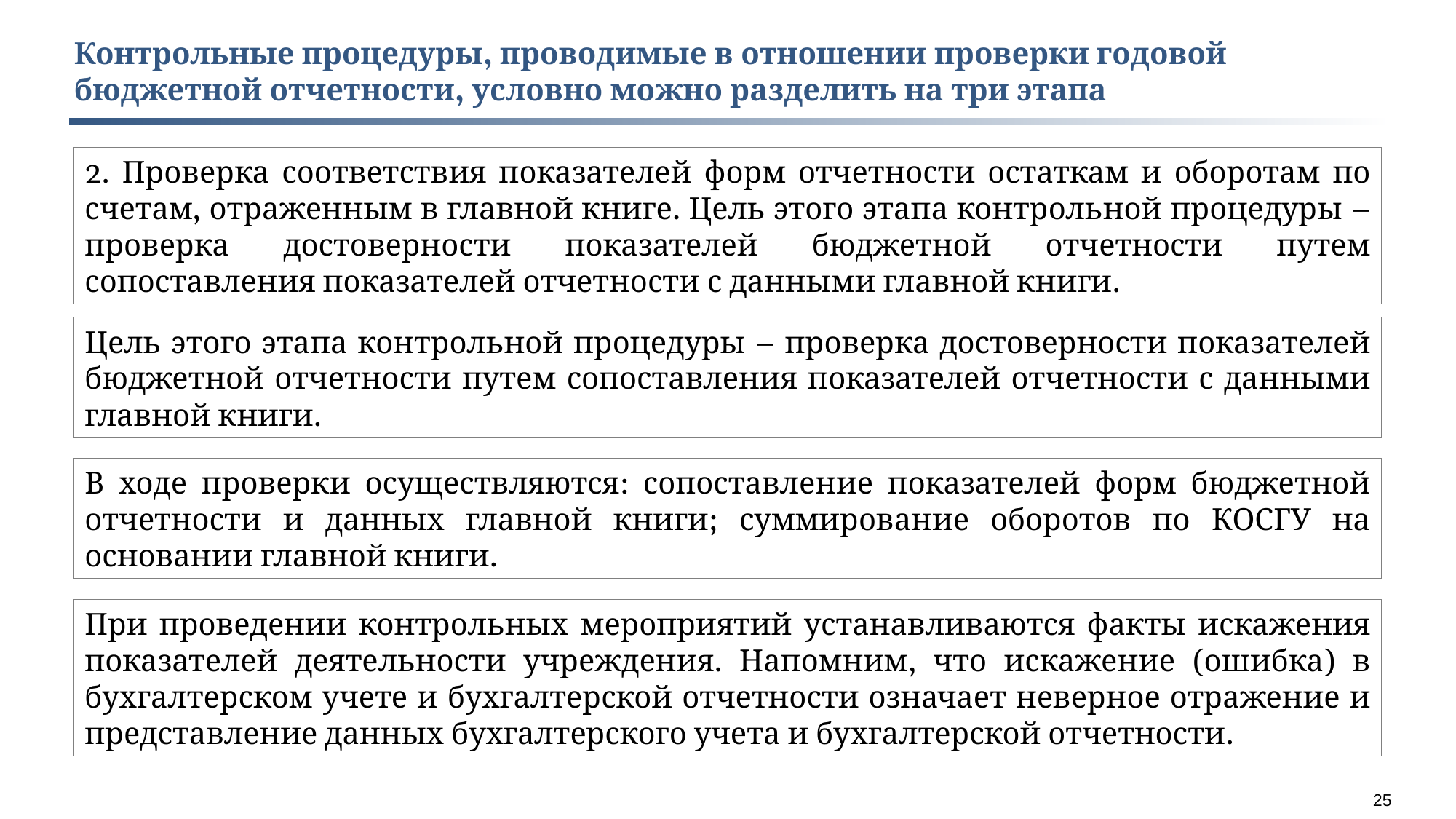

Контрольные процедуры, проводимые в отношении проверки годовой бюджетной отчетности, условно можно разделить на три этапа
2. Проверка соответствия показателей форм отчетности остаткам и оборотам по счетам, отраженным в главной книге. Цель этого этапа контрольной процедуры – проверка достоверности показателей бюджетной отчетности путем сопоставления показателей отчетности с данными главной книги.
Цель этого этапа контрольной процедуры – проверка достоверности показателей бюджетной отчетности путем сопоставления показателей отчетности с данными главной книги.
В ходе проверки осуществляются: сопоставление показателей форм бюджетной отчетности и данных главной книги; суммирование оборотов по КОСГУ на основании главной книги.
При проведении контрольных мероприятий устанавливаются факты искажения показателей деятельности учреждения. Напомним, что искажение (ошибка) в бухгалтерском учете и бухгалтерской отчетности означает неверное отражение и представление данных бухгалтерского учета и бухгалтерской отчетности.